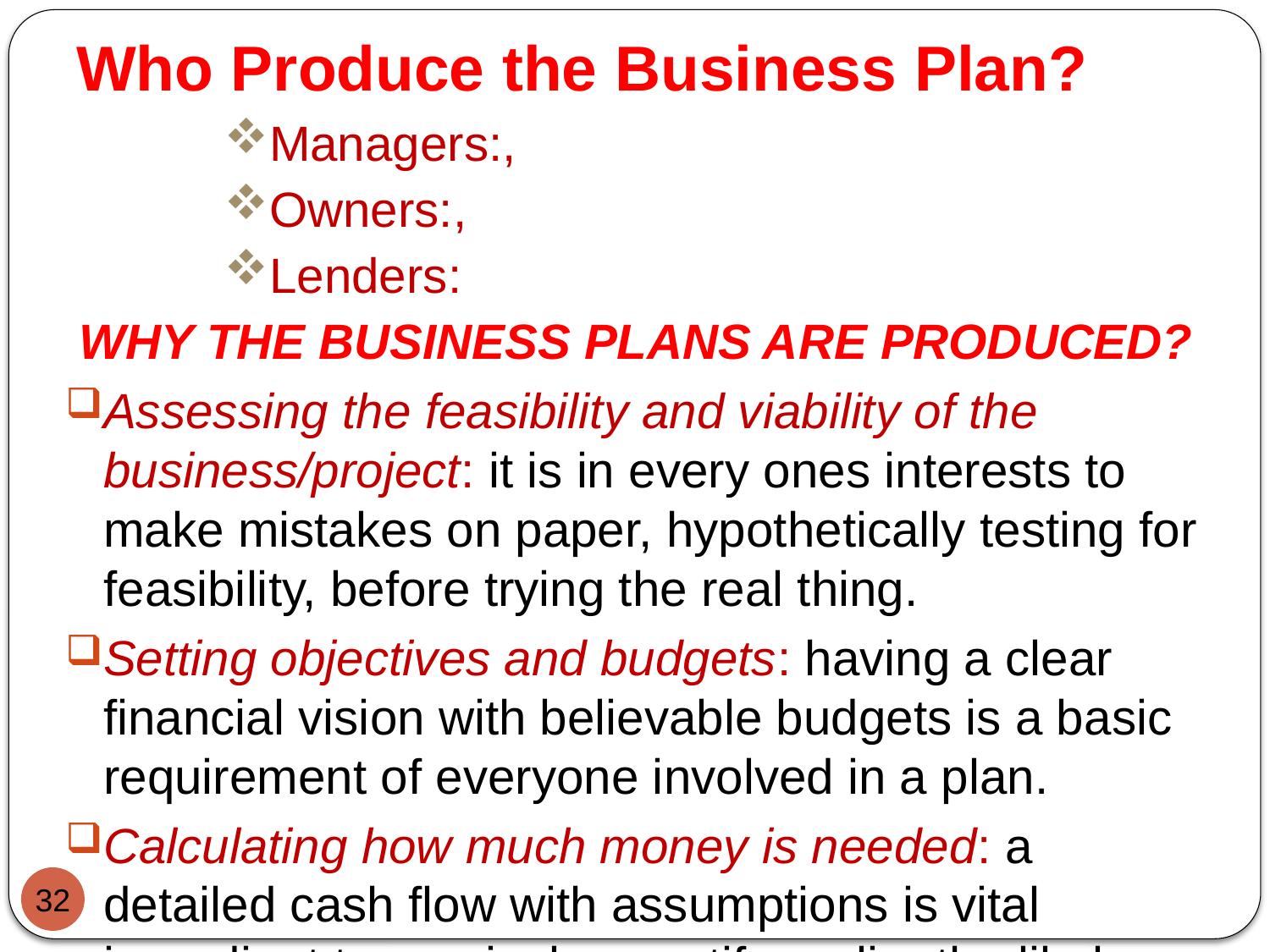

# Who Produce the Business Plan?
Managers:,
Owners:,
Lenders:
WHY THE BUSINESS PLANS ARE PRODUCED?
Assessing the feasibility and viability of the business/project: it is in every ones interests to make mistakes on paper, hypothetically testing for feasibility, before trying the real thing.
Setting objectives and budgets: having a clear financial vision with believable budgets is a basic requirement of everyone involved in a plan.
Calculating how much money is needed: a detailed cash flow with assumptions is vital ingredient to precisely quantify earlier the likely funds required.

32